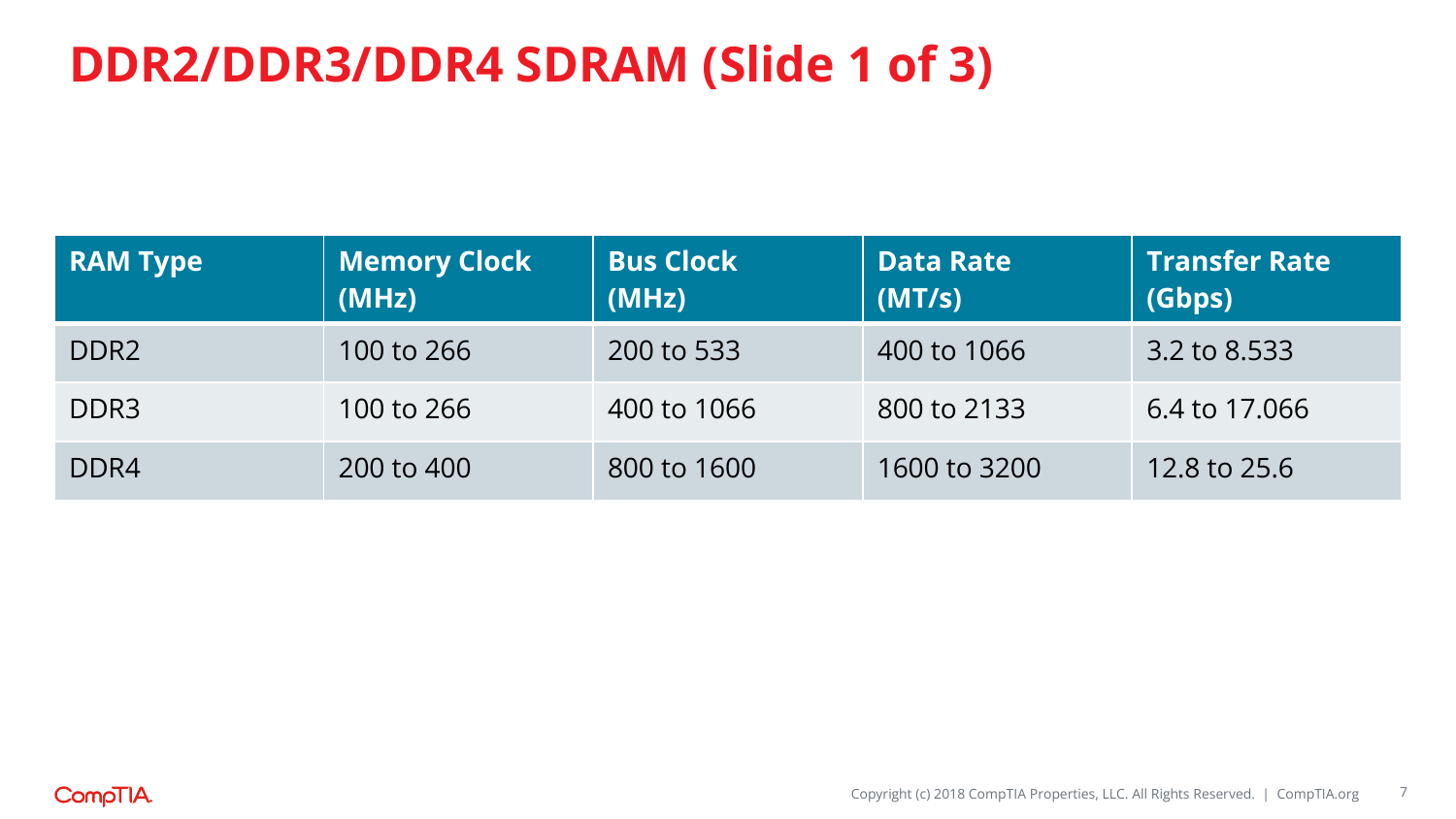

# DDR2/DDR3/DDR4 SDRAM (Slide 1 of 3)
| RAM Type | Memory Clock (MHz) | Bus Clock (MHz) | Data Rate (MT/s) | Transfer Rate (Gbps) |
| --- | --- | --- | --- | --- |
| DDR2 | 100 to 266 | 200 to 533 | 400 to 1066 | 3.2 to 8.533 |
| DDR3 | 100 to 266 | 400 to 1066 | 800 to 2133 | 6.4 to 17.066 |
| DDR4 | 200 to 400 | 800 to 1600 | 1600 to 3200 | 12.8 to 25.6 |
7